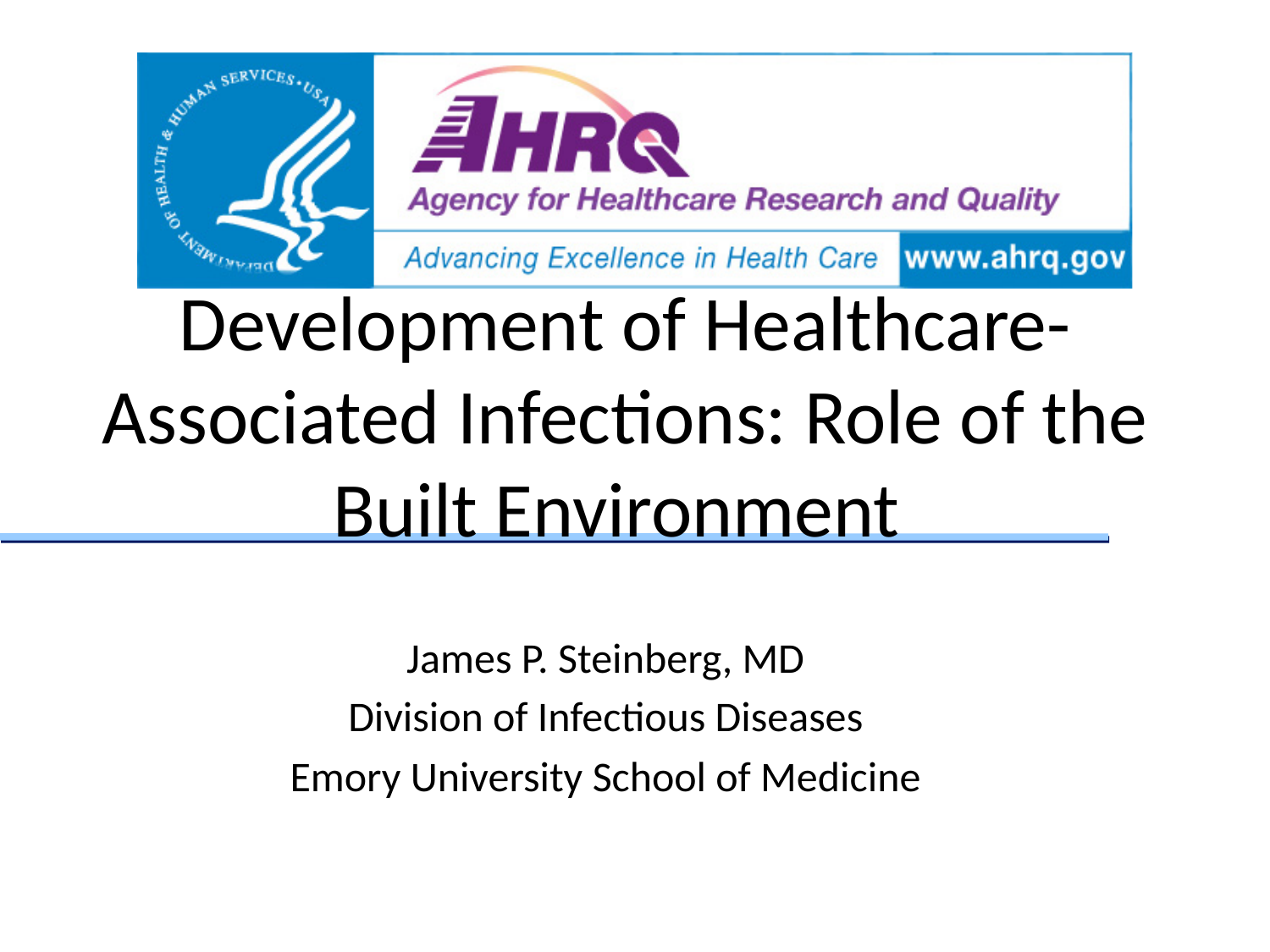

# Development of Healthcare-Associated Infections: Role of the Built Environment
James P. Steinberg, MD
Division of Infectious Diseases
Emory University School of Medicine